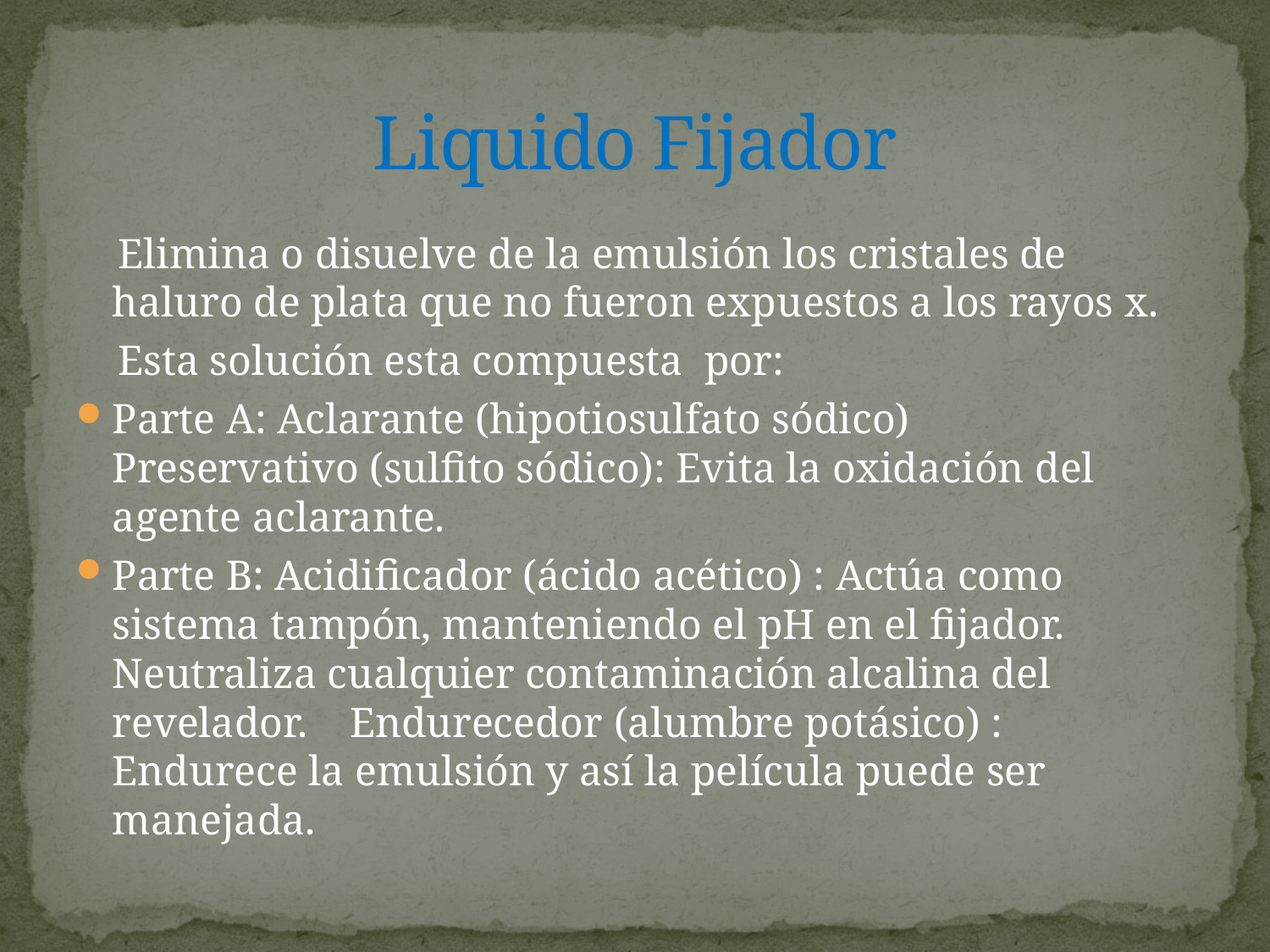

# Liquido Fijador
    Elimina o disuelve de la emulsión los cristales de haluro de plata que no fueron expuestos a los rayos x.
    Esta solución esta compuesta  por:
Parte A: Aclarante (hipotiosulfato sódico)           Preservativo (sulfito sódico): Evita la oxidación del agente aclarante.
Parte B: Acidificador (ácido acético) : Actúa como sistema tampón, manteniendo el pH en el fijador. Neutraliza cualquier contaminación alcalina del revelador.    Endurecedor (alumbre potásico) : Endurece la emulsión y así la película puede ser manejada.